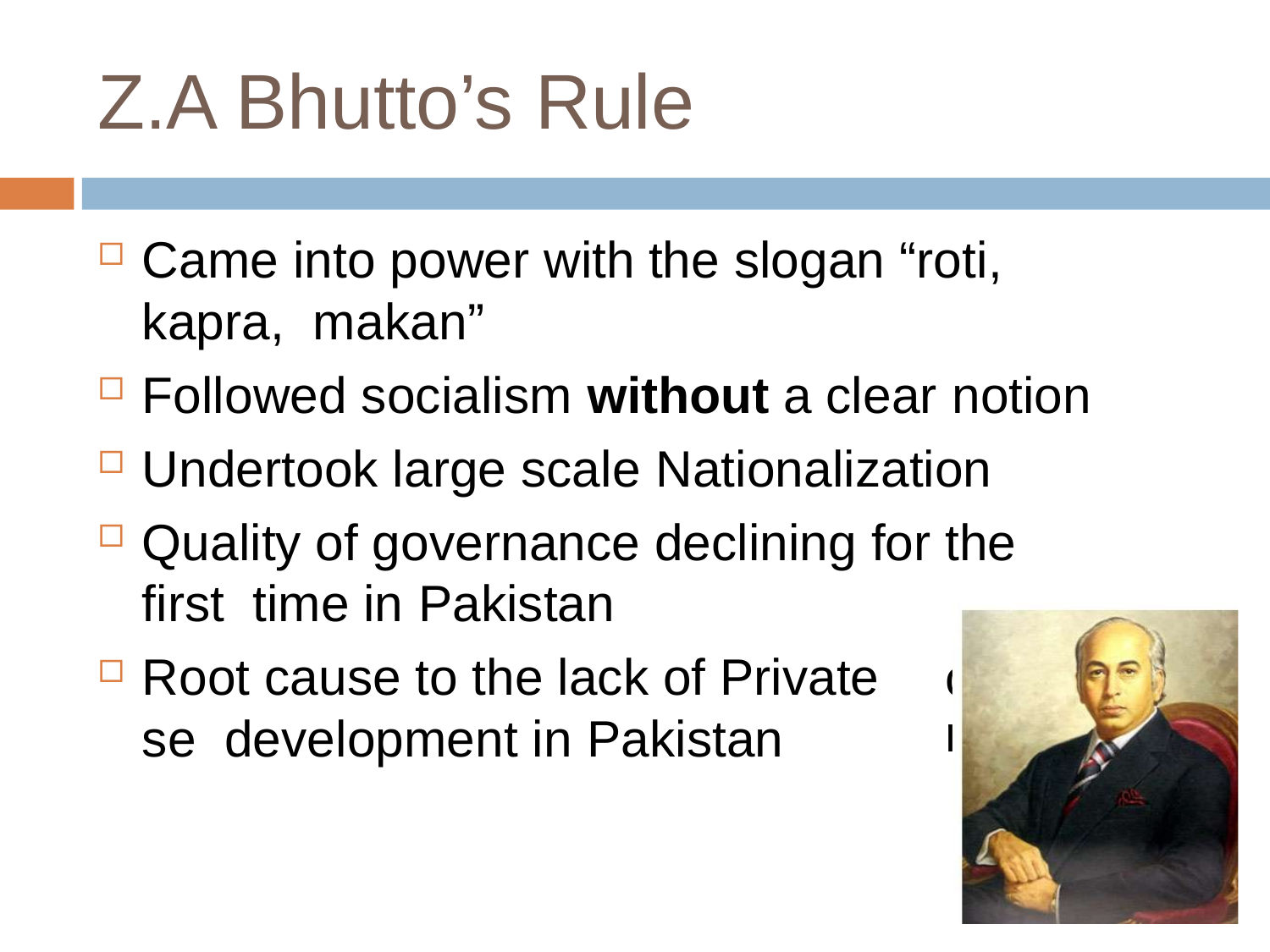

# Z.A Bhutto’s Rule
Came into power with the slogan “roti, kapra,  makan”
Followed socialism without a clear notion
Undertook large scale Nationalization
Quality of governance declining for the first  time in Pakistan
Root cause to the lack of Private se  development in Pakistan

ctor